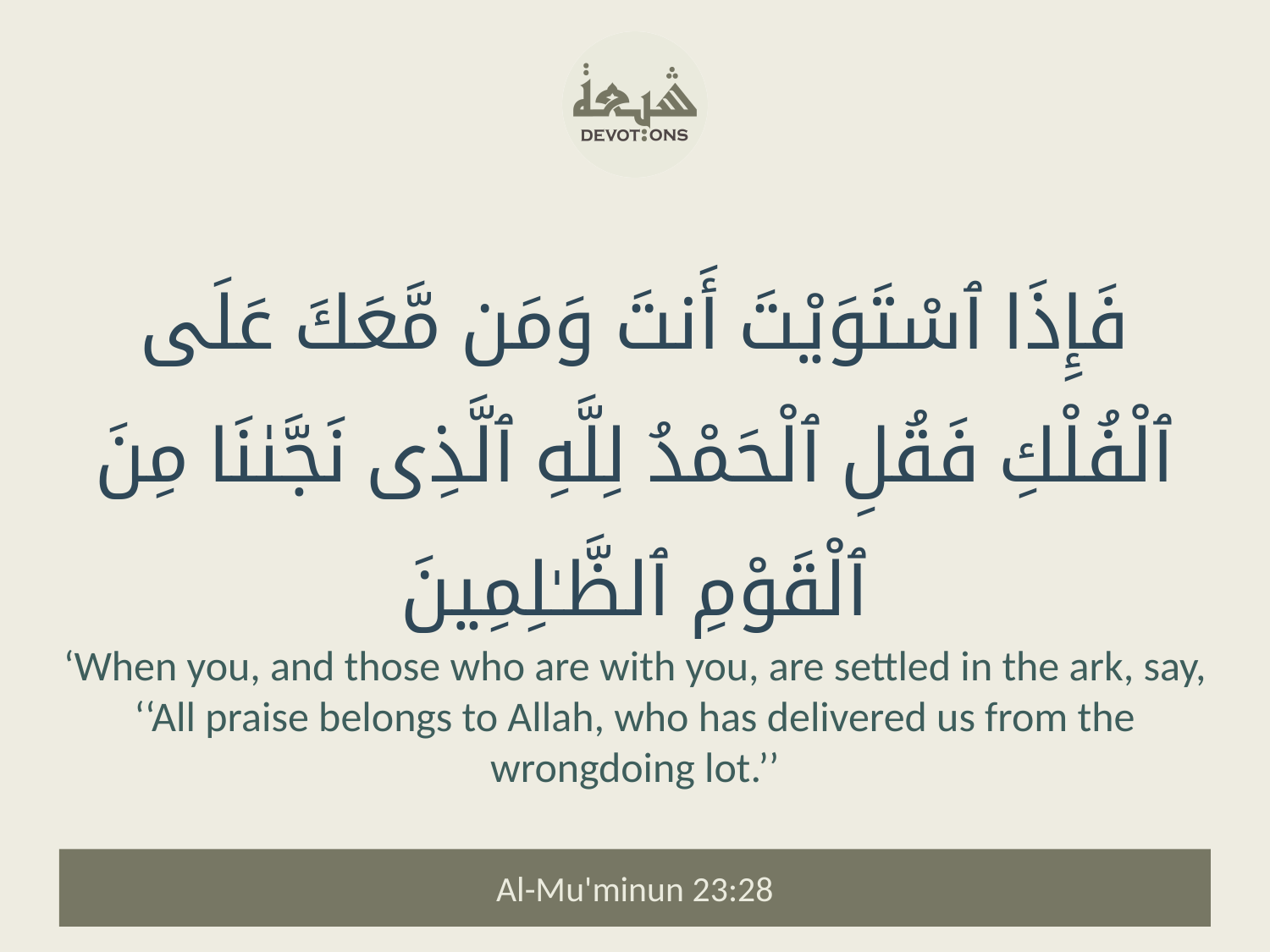

فَإِذَا ٱسْتَوَيْتَ أَنتَ وَمَن مَّعَكَ عَلَى ٱلْفُلْكِ فَقُلِ ٱلْحَمْدُ لِلَّهِ ٱلَّذِى نَجَّىٰنَا مِنَ ٱلْقَوْمِ ٱلظَّـٰلِمِينَ
‘When you, and those who are with you, are settled in the ark, say, ‘‘All praise belongs to Allah, who has delivered us from the wrongdoing lot.’’
Al-Mu'minun 23:28